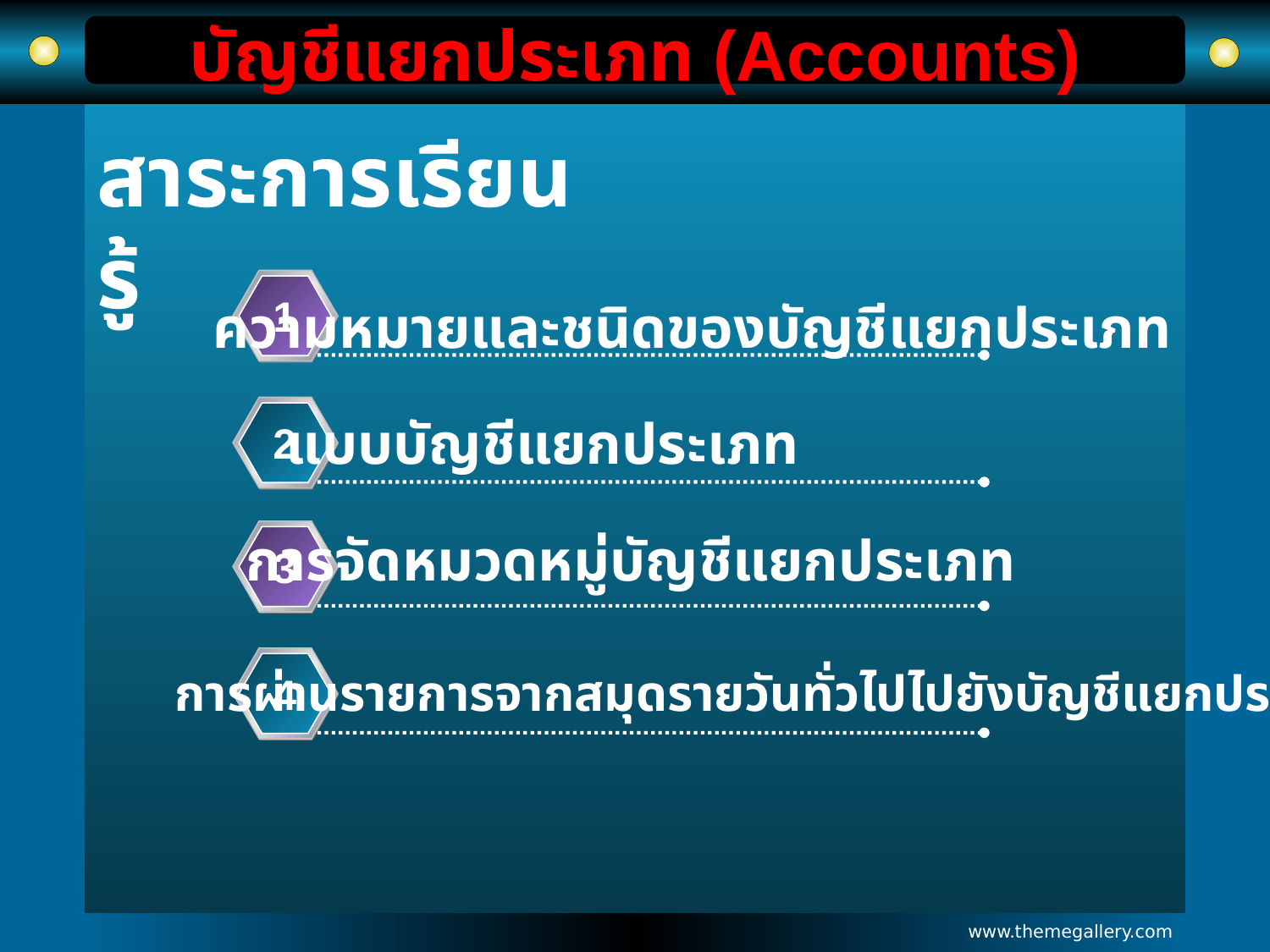

# บัญชีแยกประเภท (Accounts)
สาระการเรียนรู้

1

ความหมายและชนิดของบัญชีแยกประเภท

 แบบบัญชีแยกประเภท
2

การจัดหมวดหมู่บัญชีแยกประเภท

3

การผ่านรายการจากสมุดรายวันทั่วไปไปยังบัญชีแยกประเภท
4

www.themegallery.com